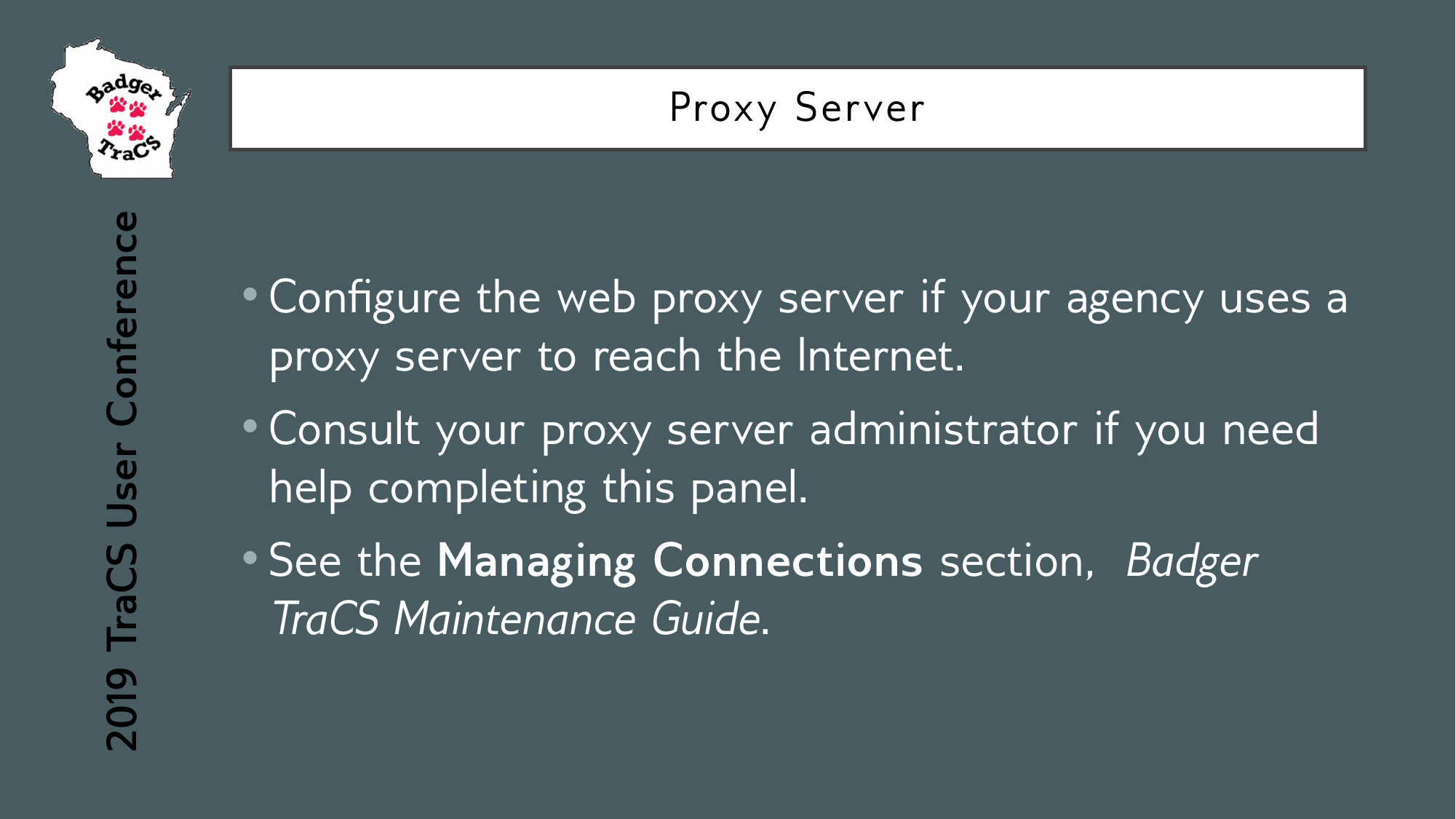

Proxy Server
Configure the web proxy server if your agency uses a proxy server to reach the Internet.
Consult your proxy server administrator if you need help completing this panel.
See the Managing Connections section,  Badger TraCS Maintenance Guide.